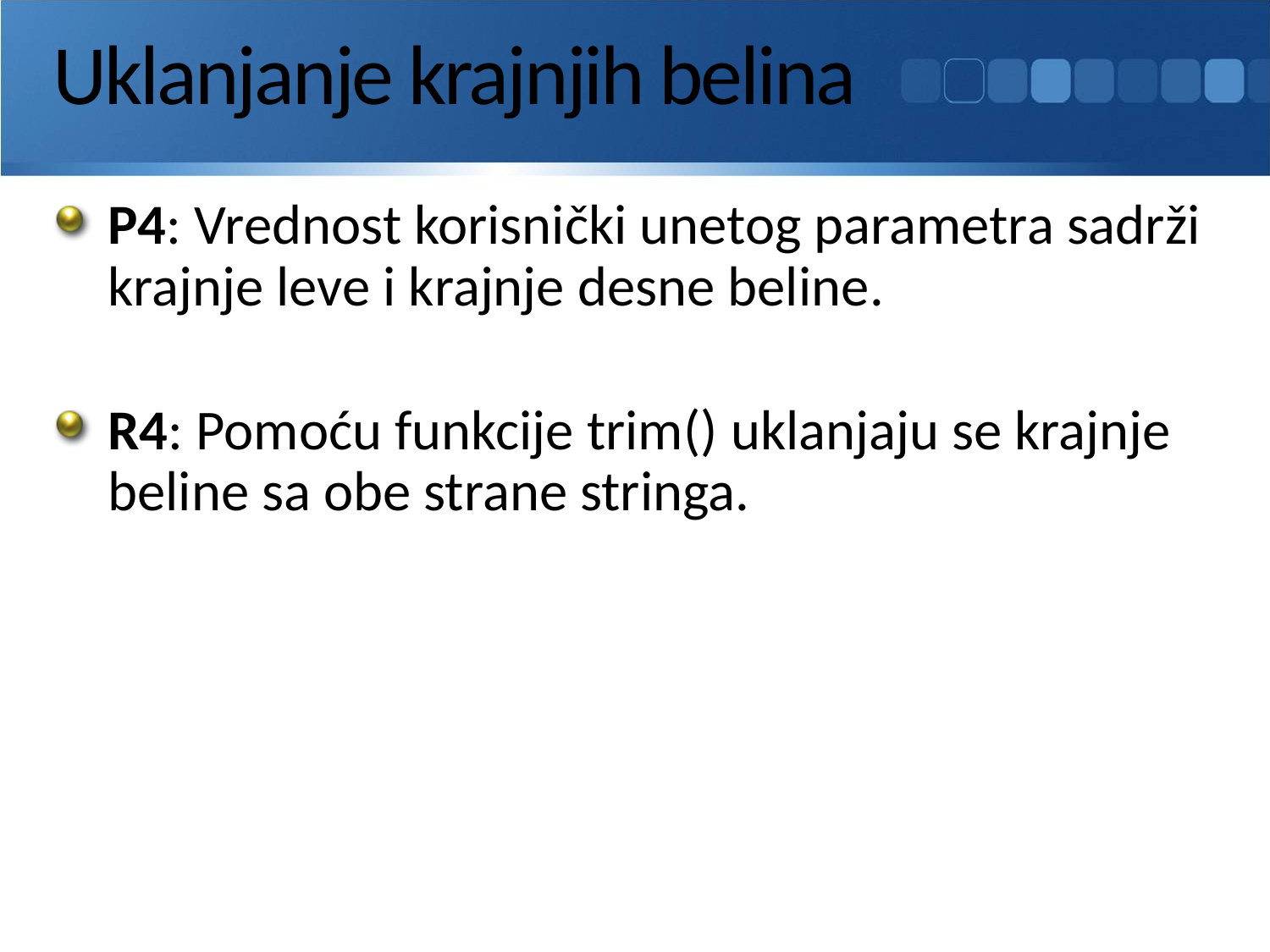

# Uklanjanje krajnjih belina
P4: Vrednost korisnički unetog parametra sadrži krajnje leve i krajnje desne beline.

R4: Pomoću funkcije trim() uklanjaju se krajnje beline sa obe strane stringa.